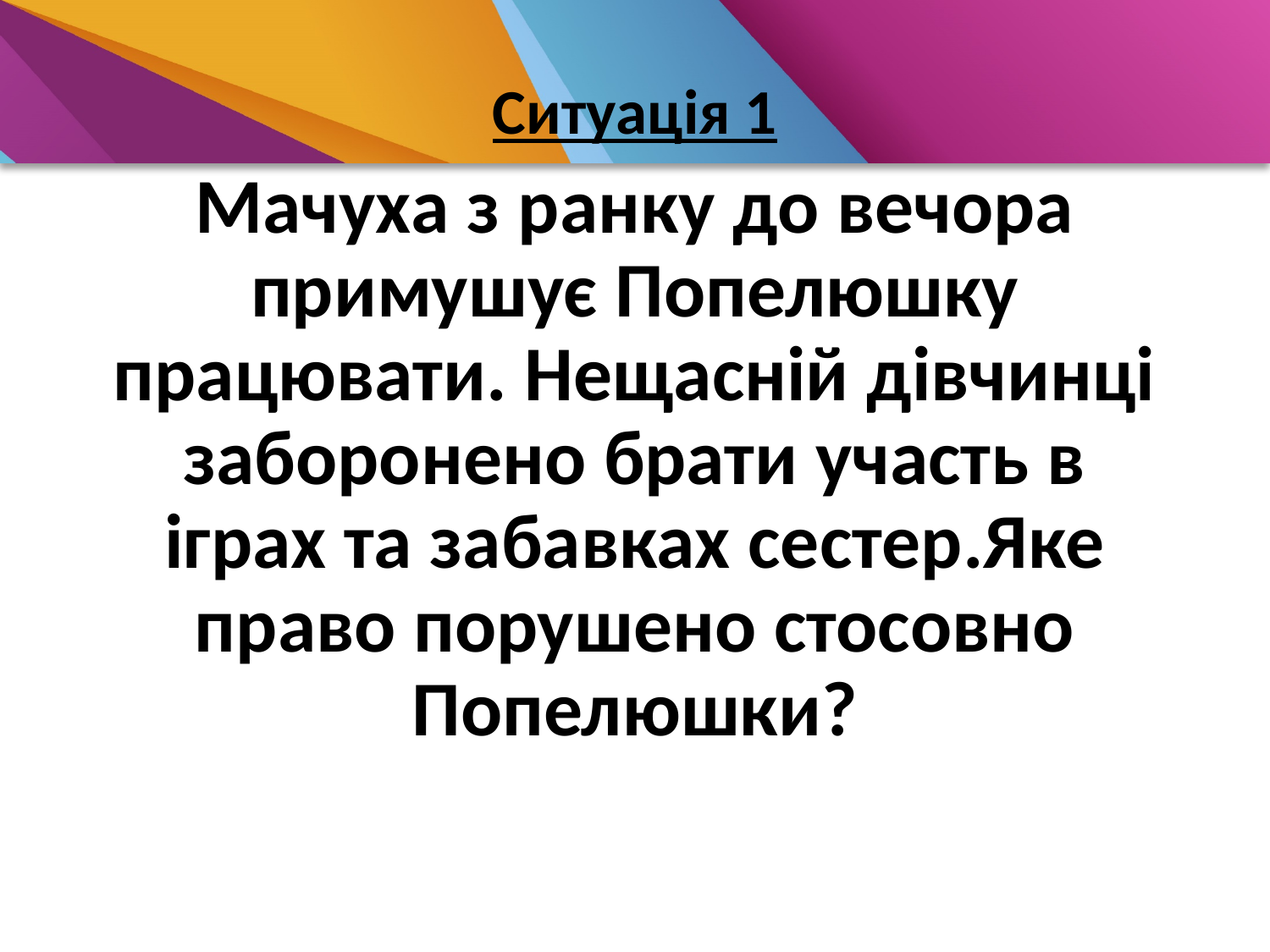

Ситуація 1
Мачуха з ранку до вечора примушує Попелюшку працювати. Нещасній дівчинці заборонено брати участь в іграх та забавках сестер.Яке право порушено стосовно Попелюшки?